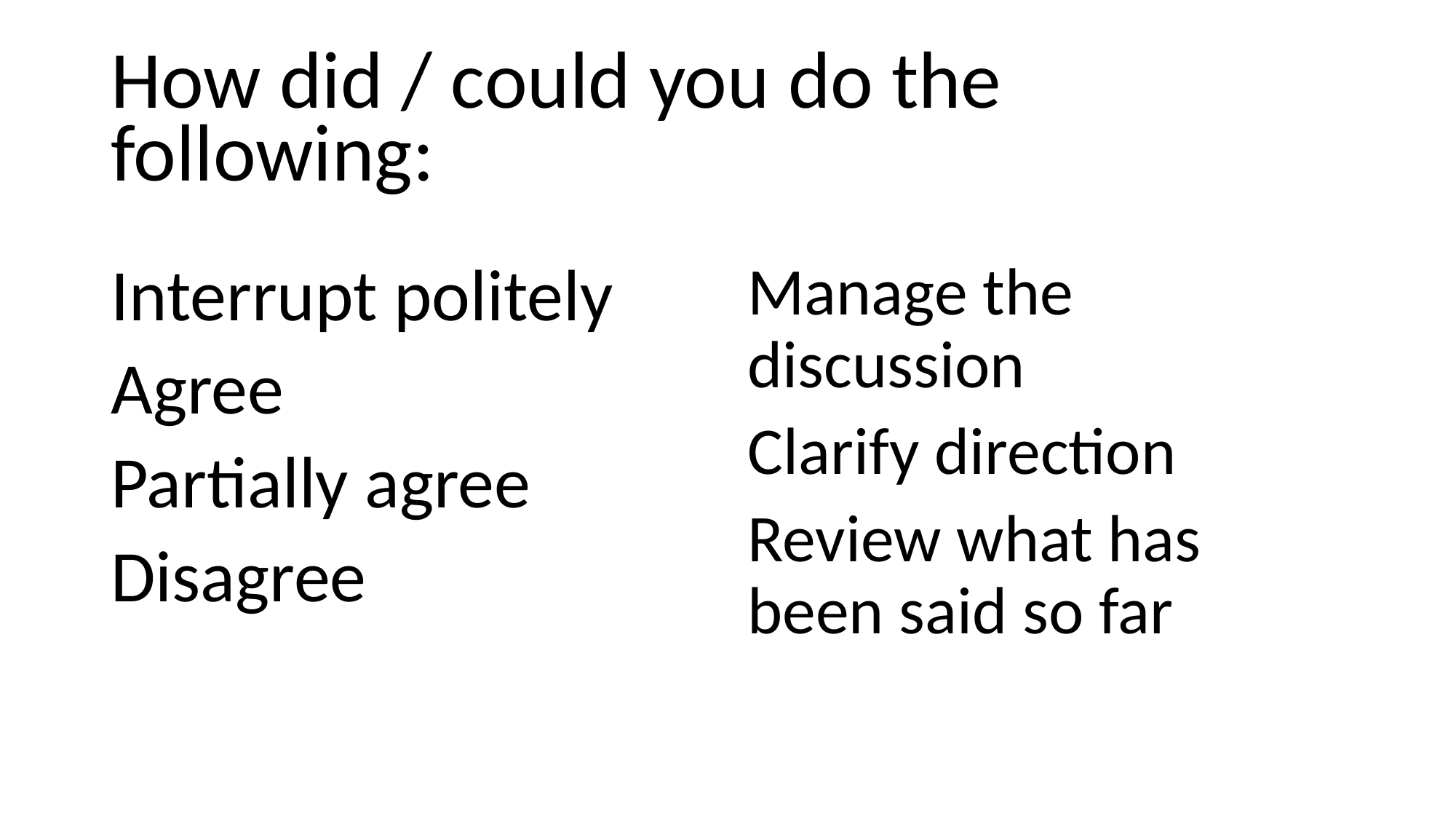

# How did / could you do the following:
Interrupt politely
Agree
Partially agree
Disagree

Manage the discussion
Clarify direction
Review what has been said so far